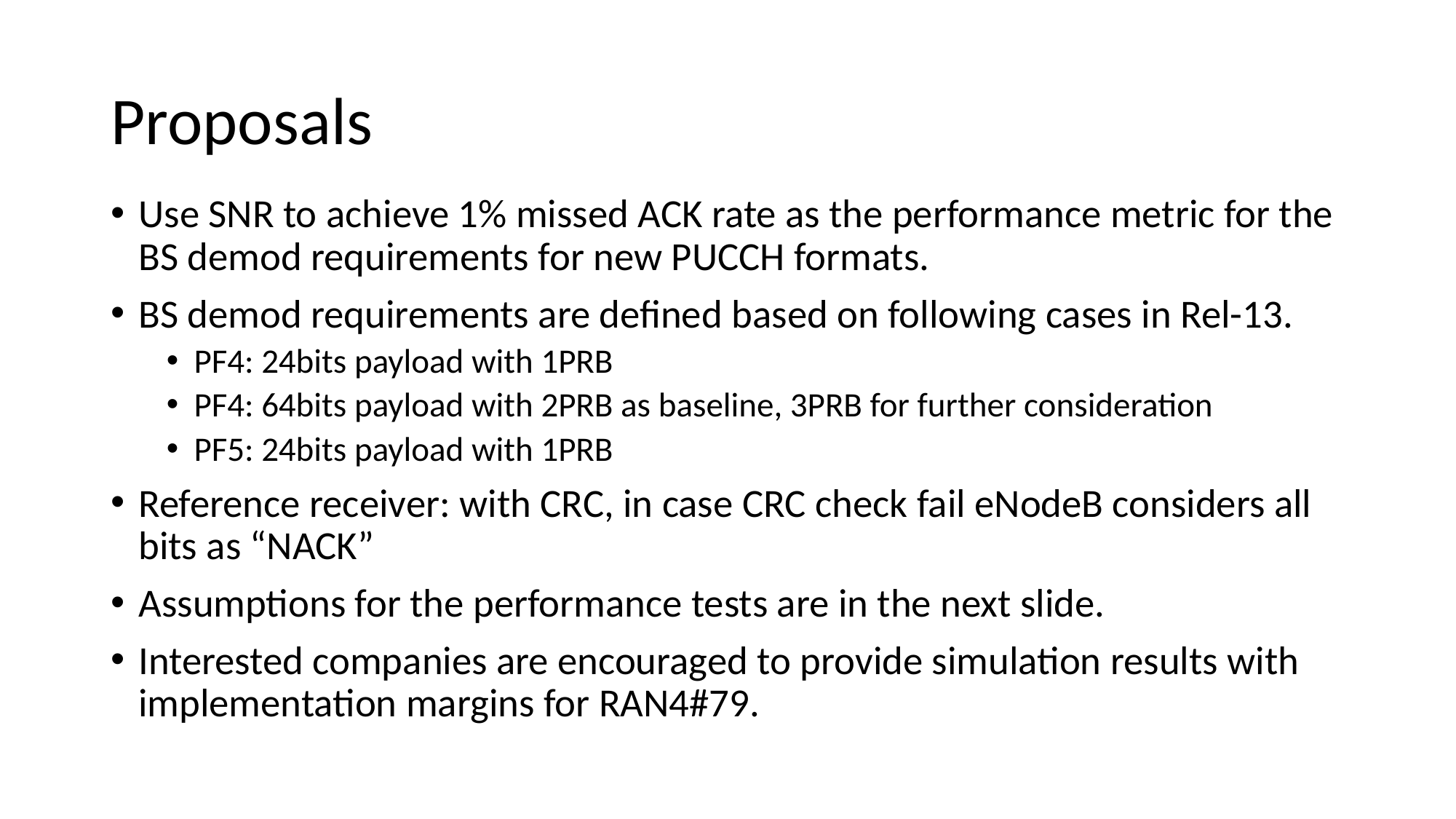

# Proposals
Use SNR to achieve 1% missed ACK rate as the performance metric for the BS demod requirements for new PUCCH formats.
BS demod requirements are defined based on following cases in Rel-13.
PF4: 24bits payload with 1PRB
PF4: 64bits payload with 2PRB as baseline, 3PRB for further consideration
PF5: 24bits payload with 1PRB
Reference receiver: with CRC, in case CRC check fail eNodeB considers all bits as “NACK”
Assumptions for the performance tests are in the next slide.
Interested companies are encouraged to provide simulation results with implementation margins for RAN4#79.